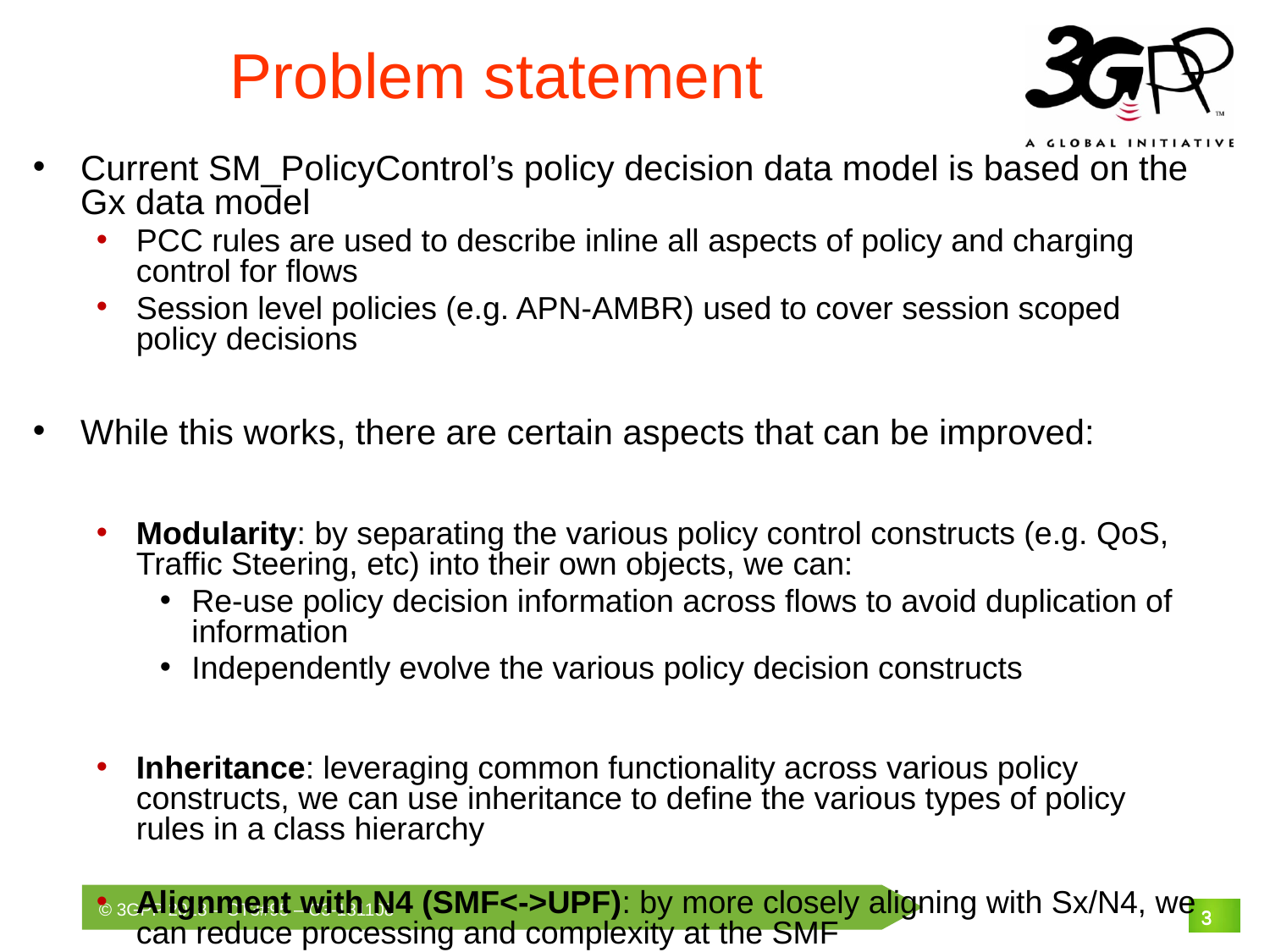

# Problem statement
Current SM_PolicyControl’s policy decision data model is based on the Gx data model
PCC rules are used to describe inline all aspects of policy and charging control for flows
Session level policies (e.g. APN-AMBR) used to cover session scoped policy decisions

While this works, there are certain aspects that can be improved:

Modularity: by separating the various policy control constructs (e.g. QoS, Traffic Steering, etc) into their own objects, we can:
Re-use policy decision information across flows to avoid duplication of information
Independently evolve the various policy decision constructs

Inheritance: leveraging common functionality across various policy constructs, we can use inheritance to define the various types of policy rules in a class hierarchy

Alignment with N4 (SMF<->UPF): by more closely aligning with Sx/N4, we can reduce processing and complexity at the SMF

3
3